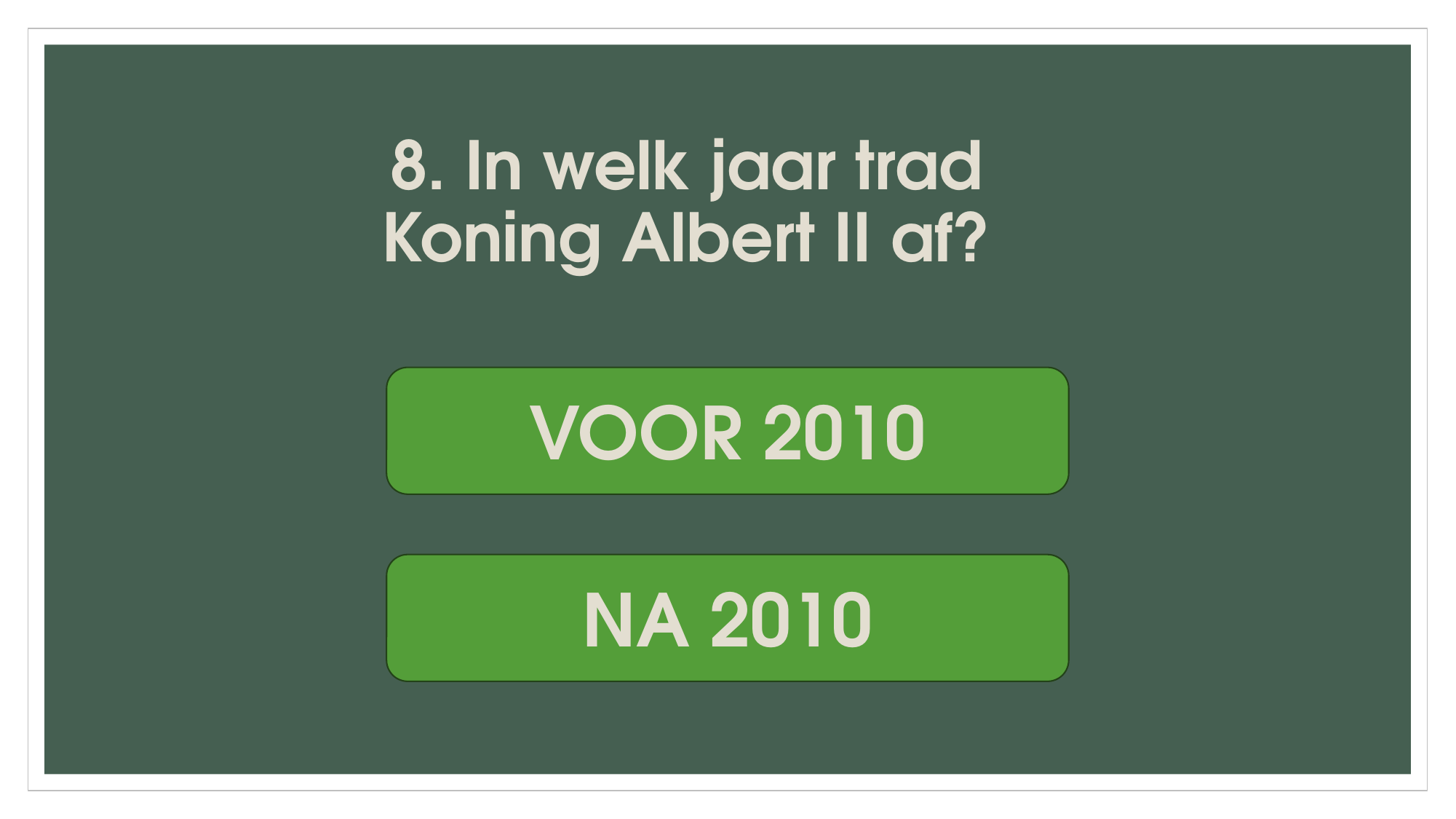

8. In welk jaar trad
Koning Albert II af?
VOOR 2010
NA 2010